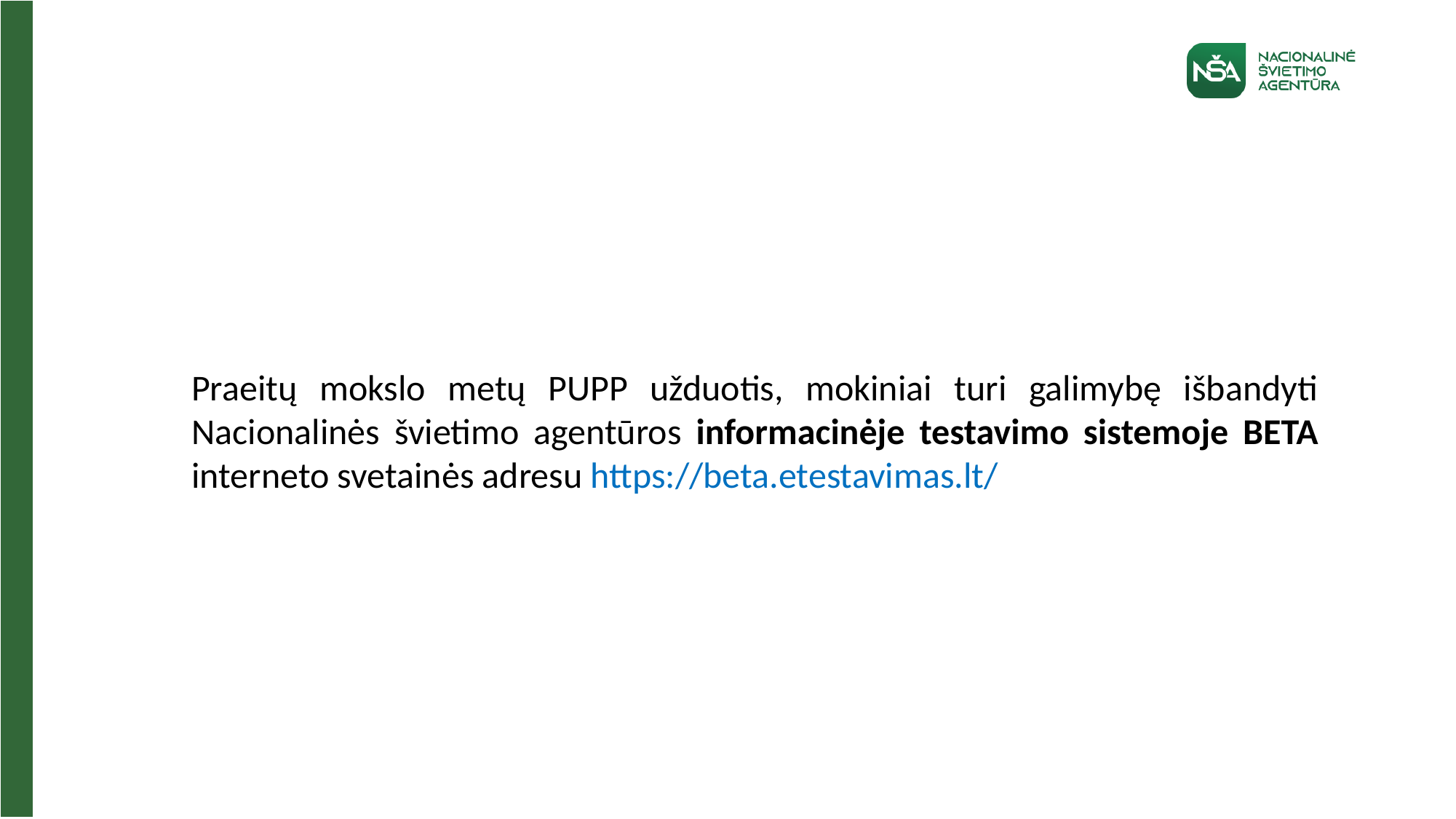

Praeitų mokslo metų PUPP užduotis, mokiniai turi galimybę išbandyti Nacionalinės švietimo agentūros informacinėje testavimo sistemoje BETA interneto svetainės adresu https://beta.etestavimas.lt/